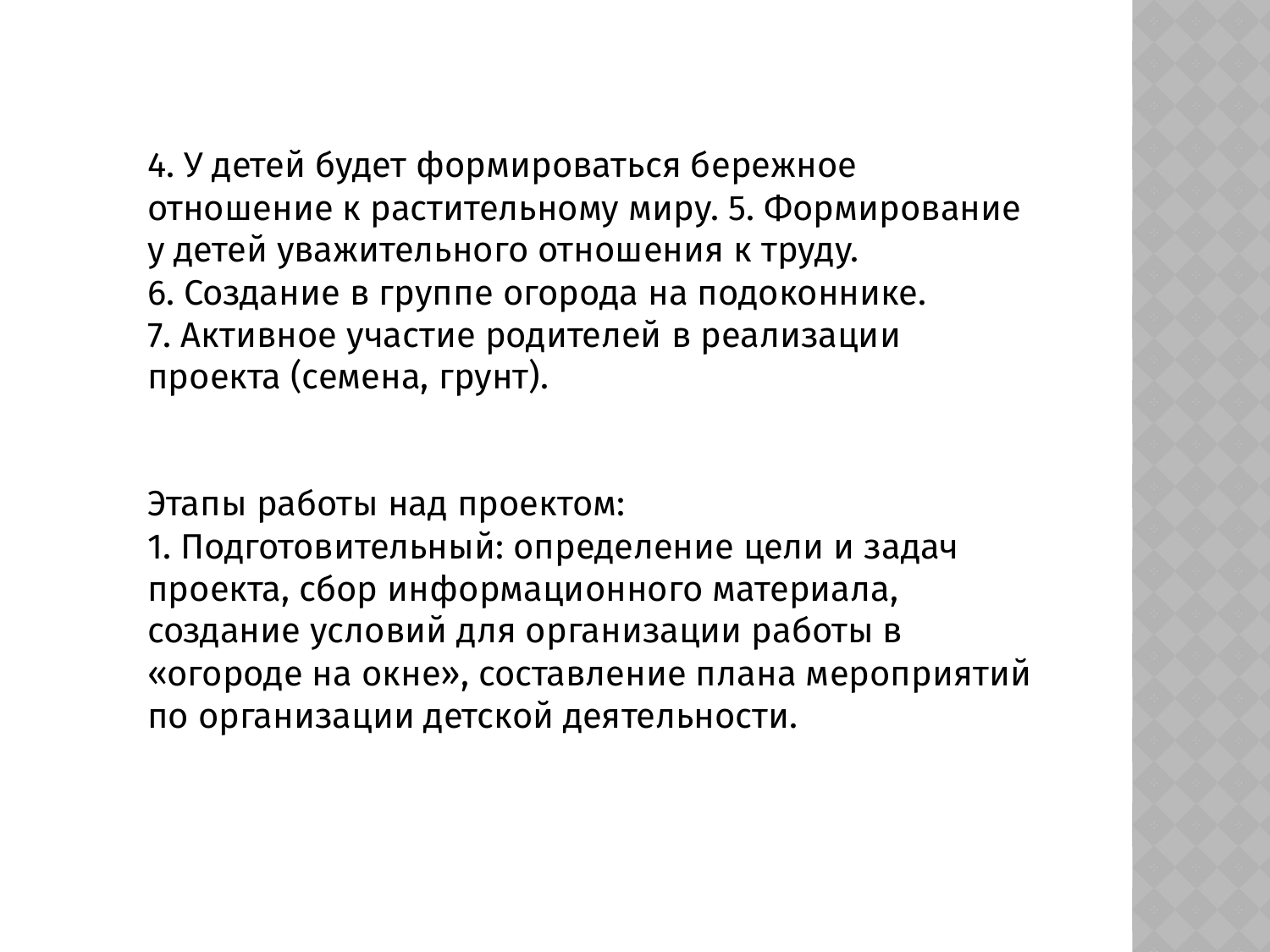

4. У детей будет формироваться бережное отношение к растительному миру. 5. Формирование у детей уважительного отношения к труду.
6. Создание в группе огорода на подоконнике.
7. Активное участие родителей в реализации проекта (семена, грунт).

Этапы работы над проектом:
1. Подготовительный: определение цели и задач проекта, сбор информационного материала, создание условий для организации работы в «огороде на окне», составление плана мероприятий по организации детской деятельности.